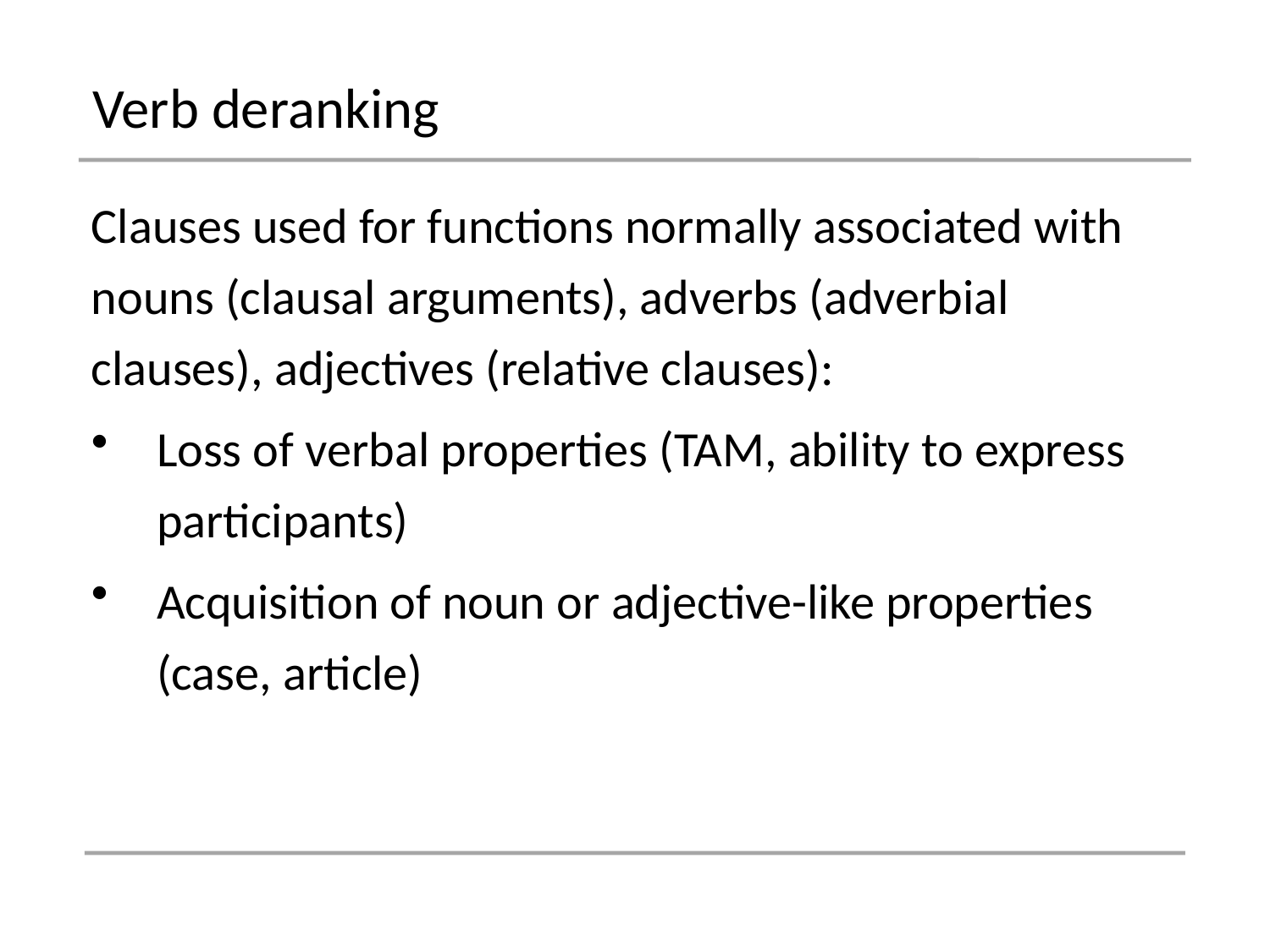

# Verb deranking
Clauses used for functions normally associated with nouns (clausal arguments), adverbs (adverbial clauses), adjectives (relative clauses):
Loss of verbal properties (TAM, ability to express participants)
Acquisition of noun or adjective-like properties (case, article)